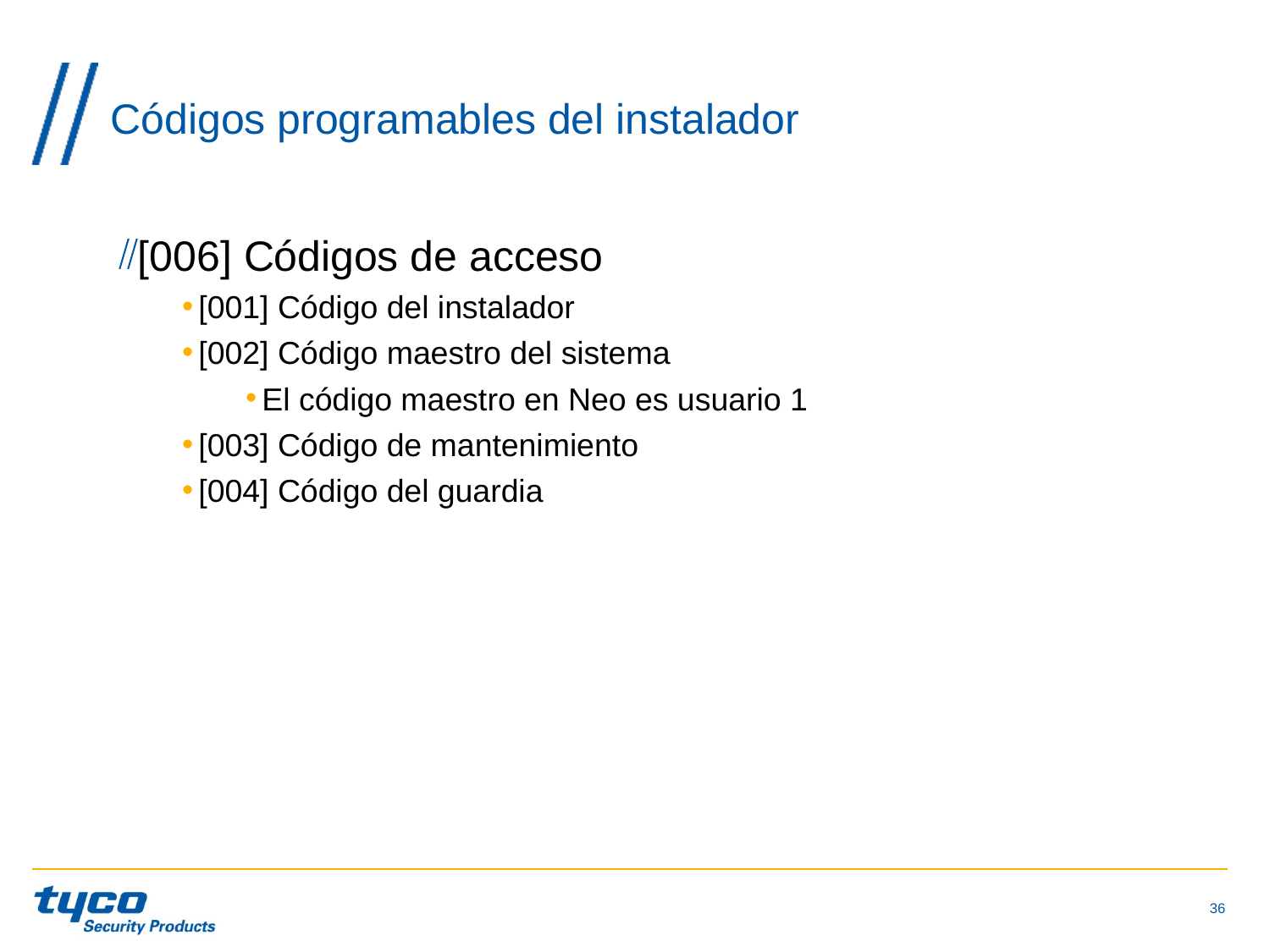

# Códigos programables del instalador
[006] Códigos de acceso
[001] Código del instalador
[002] Código maestro del sistema
El código maestro en Neo es usuario 1
[003] Código de mantenimiento
[004] Código del guardia

36